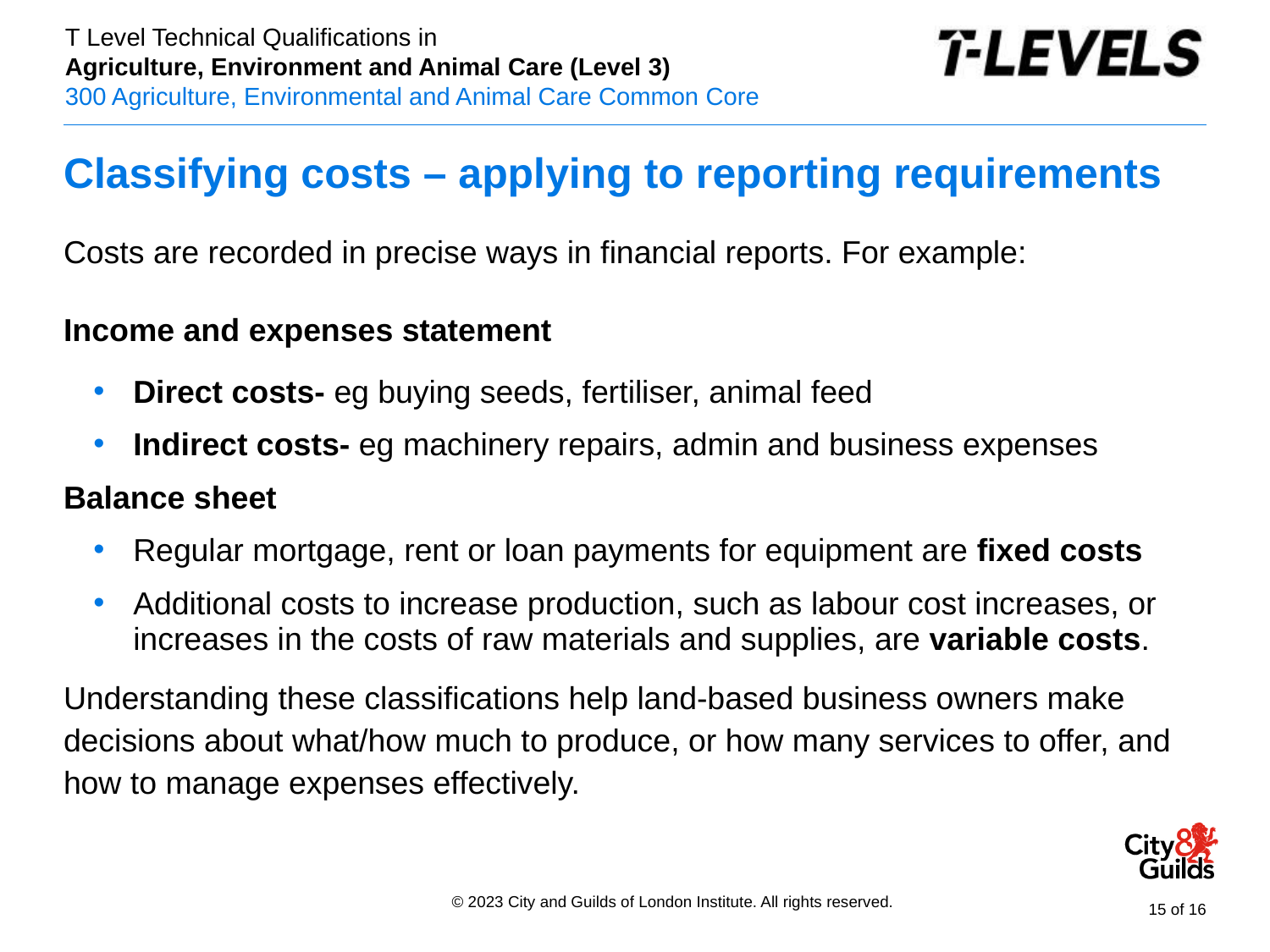

# Classifying costs – applying to reporting requirements
Costs are recorded in precise ways in financial reports. For example:
Income and expenses statement
Direct costs- eg buying seeds, fertiliser, animal feed
Indirect costs- eg machinery repairs, admin and business expenses
Balance sheet
Regular mortgage, rent or loan payments for equipment are fixed costs
Additional costs to increase production, such as labour cost increases, or increases in the costs of raw materials and supplies, are variable costs.
Understanding these classifications help land-based business owners make decisions about what/how much to produce, or how many services to offer, and how to manage expenses effectively.